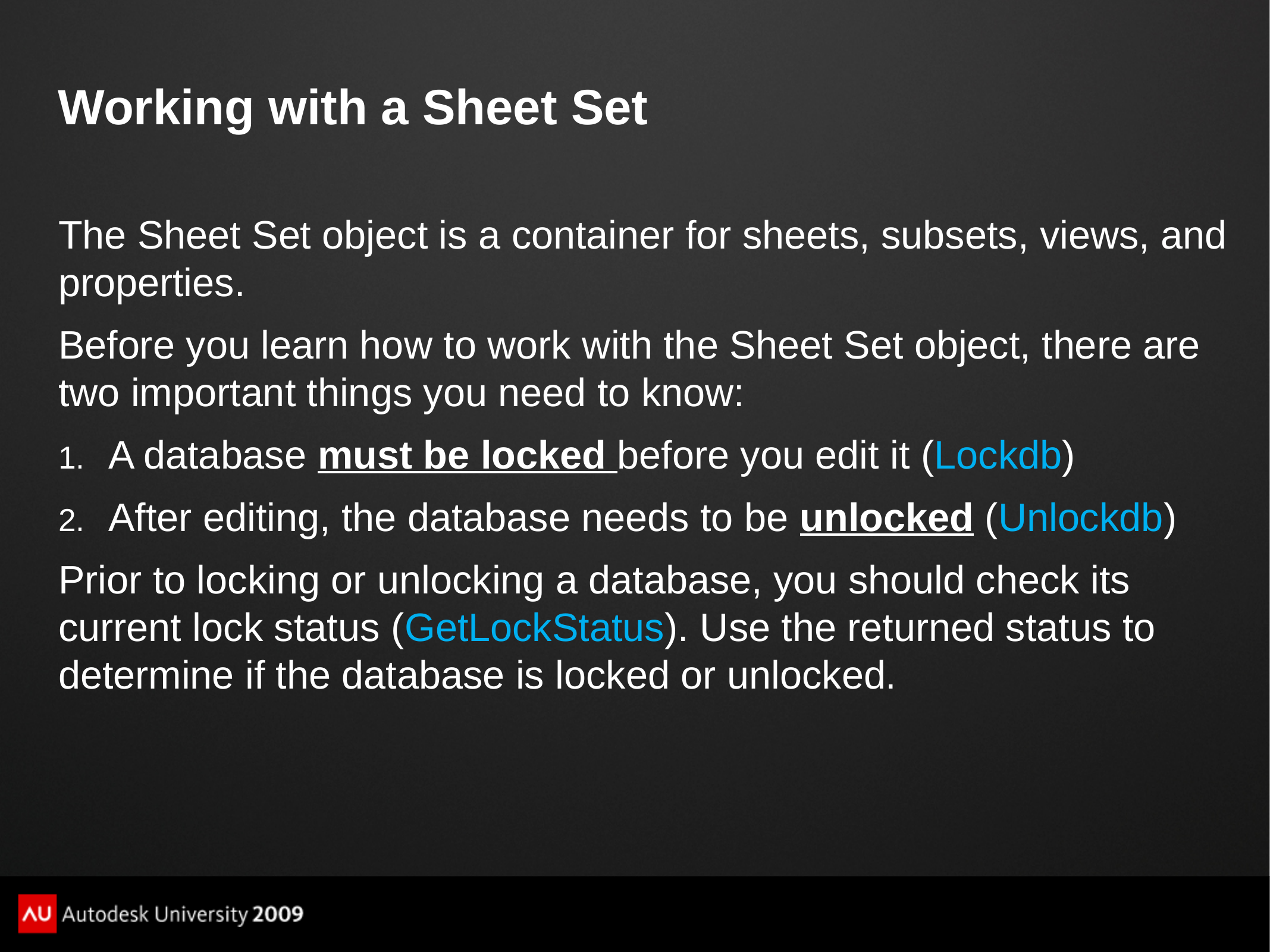

# Working with a Sheet Set
The Sheet Set object is a container for sheets, subsets, views, and properties.
Before you learn how to work with the Sheet Set object, there are two important things you need to know:
A database must be locked before you edit it (Lockdb)
After editing, the database needs to be unlocked (Unlockdb)
Prior to locking or unlocking a database, you should check its current lock status (GetLockStatus). Use the returned status to determine if the database is locked or unlocked.